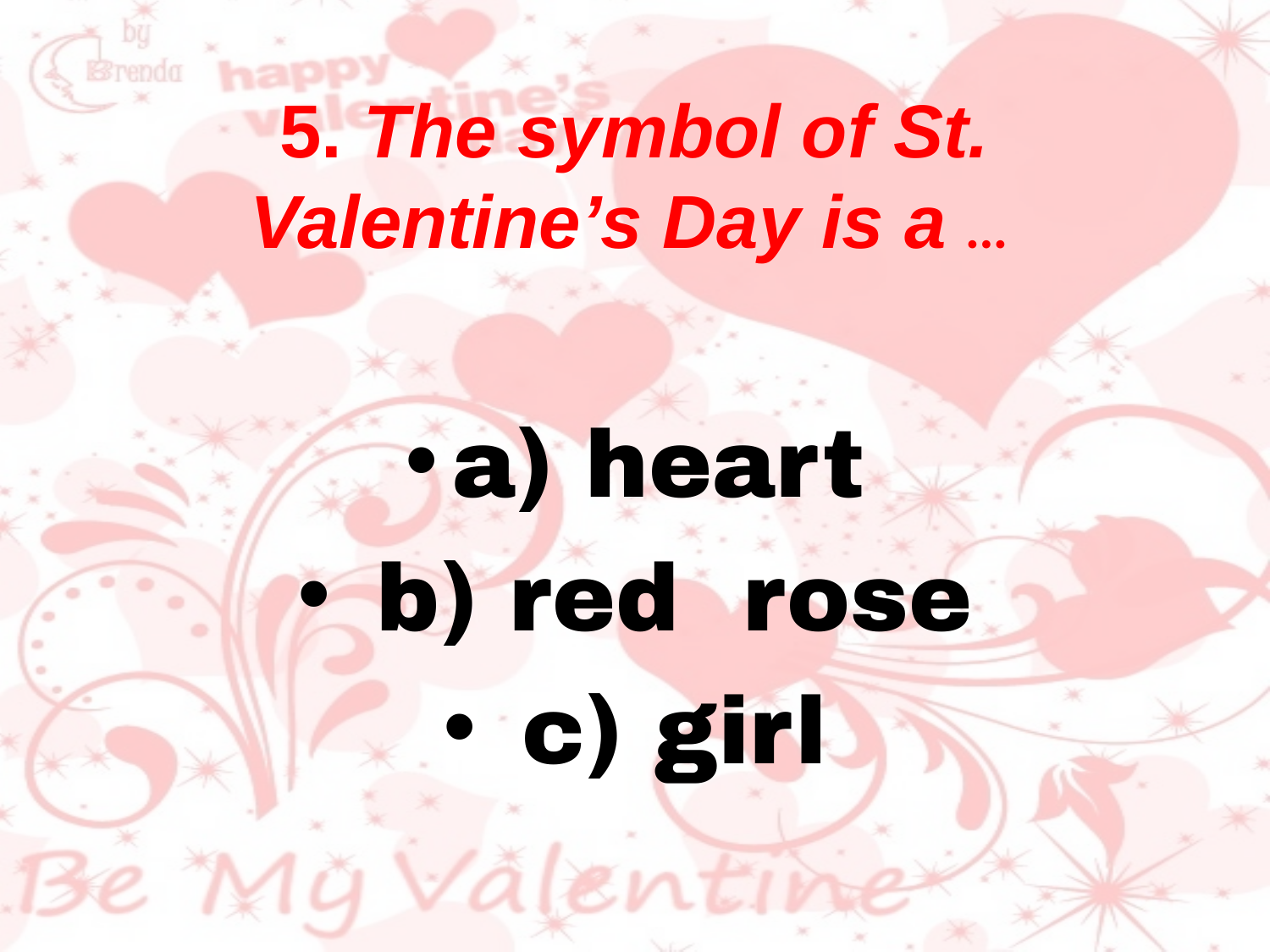

# 5. The symbol of St. Valentine’s Day is a …
a) heart
 b) red  rose
 c) girl